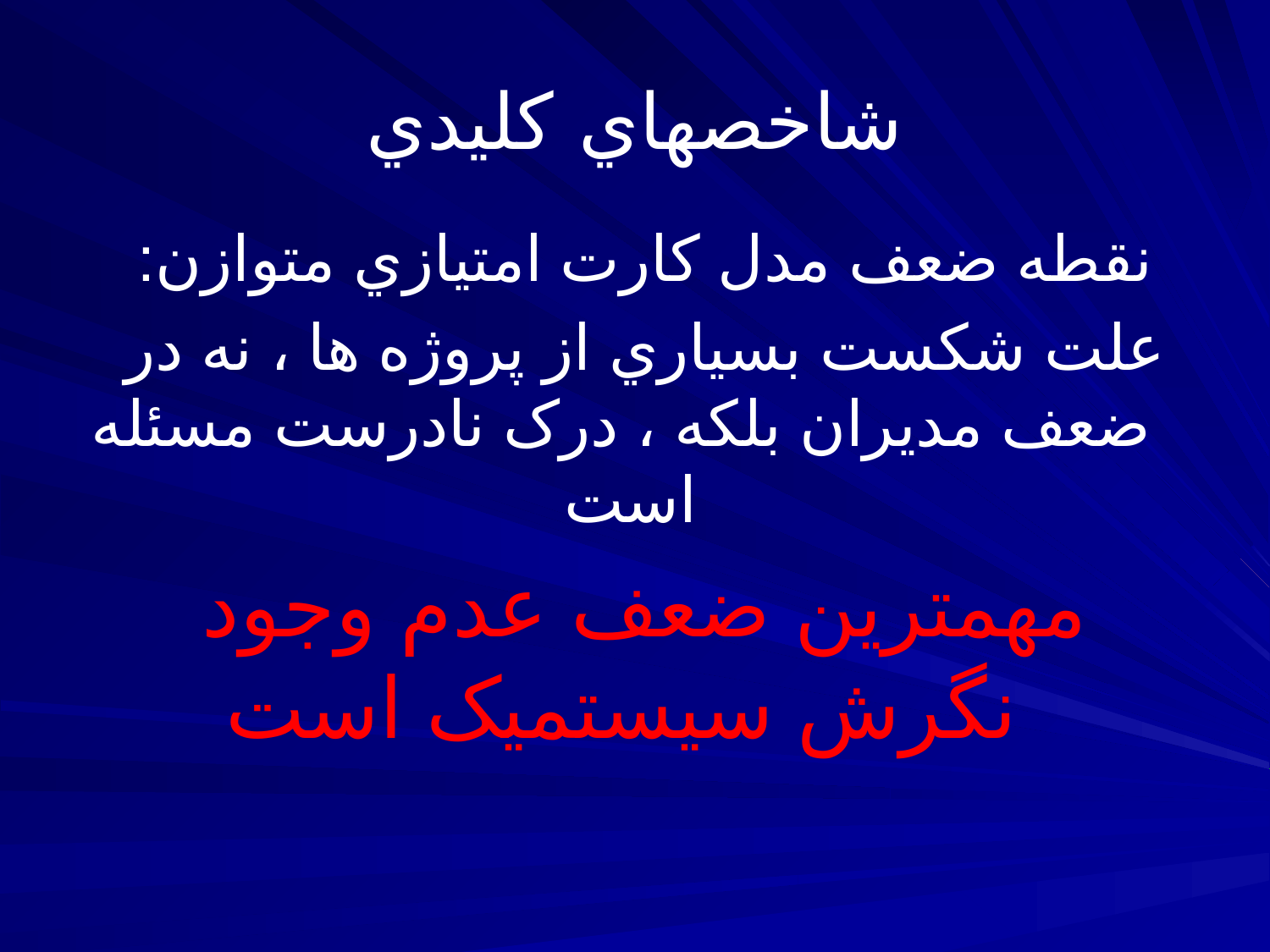

# شاخصهاي کليدي
نقطه ضعف مدل کارت امتيازي متوازن:
علت شکست بسياري از پروژه ها ، نه در ضعف مديران بلکه ، درک نادرست مسئله است
مهمترين ضعف عدم وجود نگرش سيستميک است